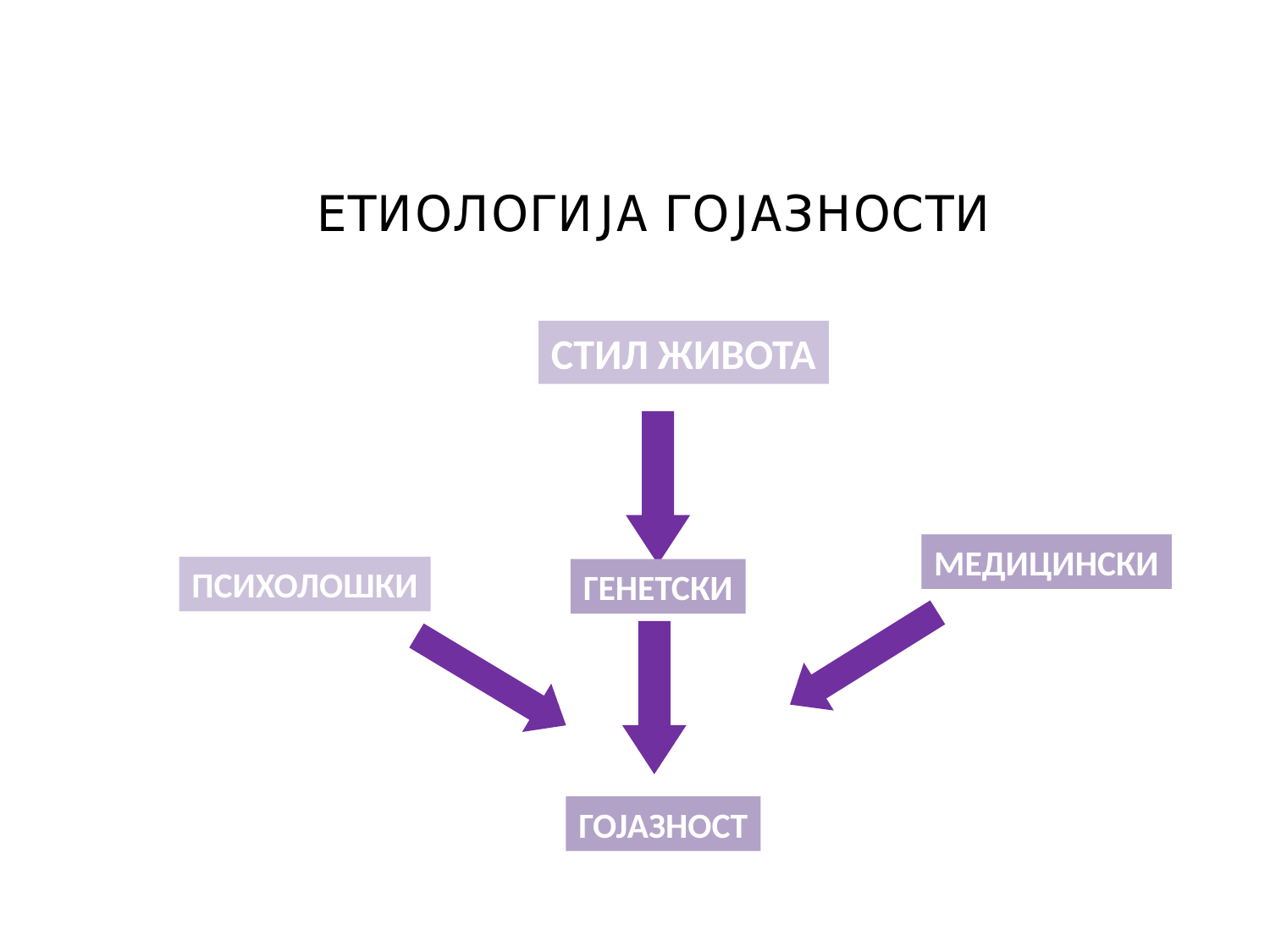

ЕТИОЛОГИЈА ГОЈАЗНОСТИ
СТИЛ ЖИВОТА

МЕДИЦИНСКИ
ПСИХОЛОШКИ
ГЕНЕТСКИ

ГОЈАЗНОСТ